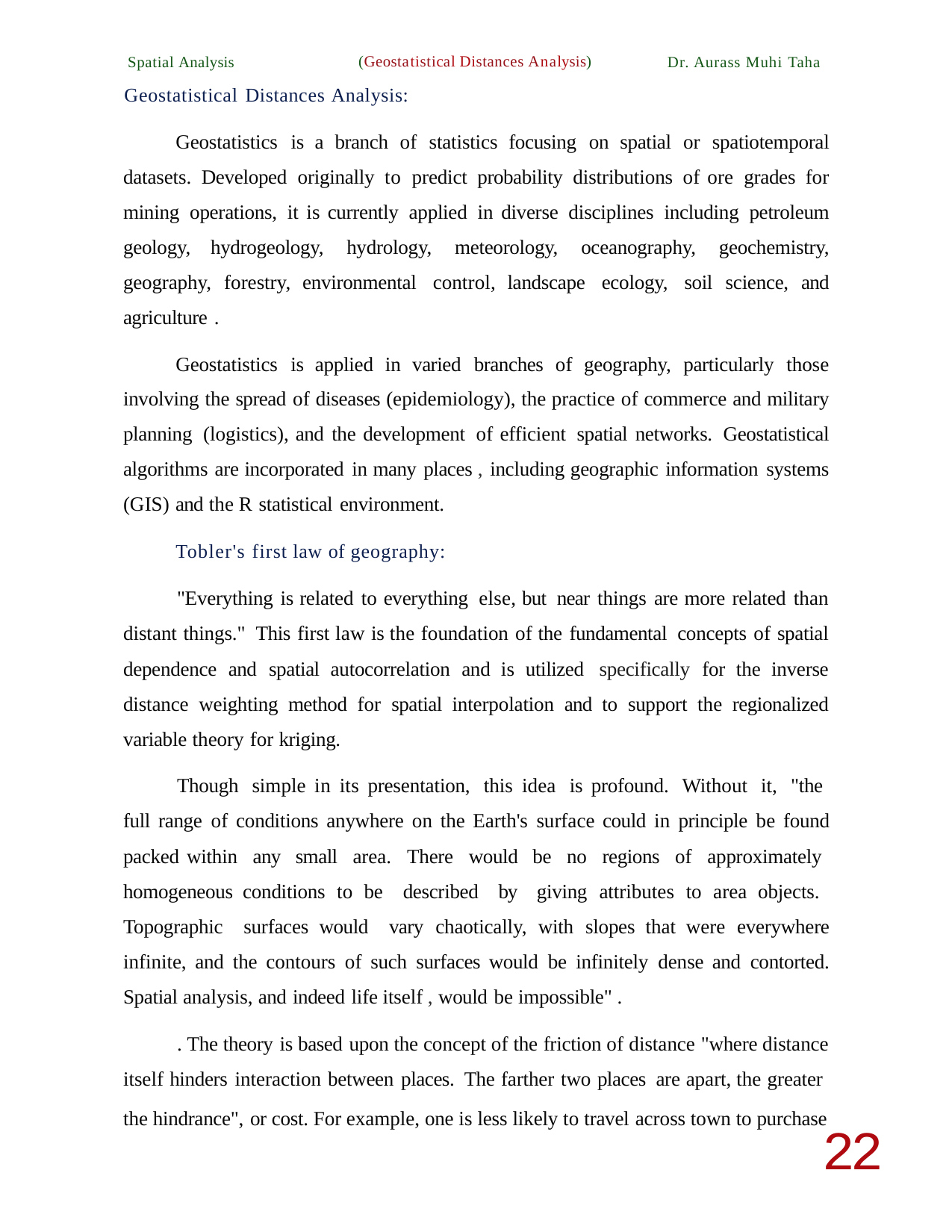

(Geostatistical Distances Analysis)
Spatial Analysis
Dr. Aurass Muhi Taha
Geostatistical Distances Analysis:

Geostatistics  is  a  branch  of  statistics  focusing  on  spatial  or  spatiotemporal datasets.  Developed  originally  to  predict  probability  distributions  of ore  grades  for mining  operations,  it is currently  applied  in diverse  disciplines  including  petroleum geology,   hydrogeology,    hydrology,    meteorology,    oceanography,    geochemistry, geography,  forestry,  environmental   control,  landscape   ecology,   soil  science,  and agriculture .

Geostatistics  is  applied  in  varied  branches  of  geography,  particularly  those involving the spread of diseases (epidemiology), the practice of commerce and military planning  (logistics), and the development  of efficient  spatial networks.  Geostatistical algorithms are incorporated in many places , including geographic information systems (GIS) and the R statistical environment.

Tobler's first law of geography:

"Everything is related to everything  else, but  near things are more related than distant things."  This first law is the foundation of the fundamental  concepts of spatial dependence  and  spatial  autocorrelation  and  is  utilized   specifically  for  the  inverse distance  weighting  method  for  spatial  interpolation  and  to  support  the  regionalized variable theory for kriging.

Though  simple in its presentation,  this idea  is profound.  Without  it,  "the  full range of conditions anywhere on the Earth's surface could in principle be found packed within  any  small  area.  There  would  be  no  regions  of  approximately  homogeneous conditions to be  described  by  giving attributes to area objects.  Topographic  surfaces would  vary chaotically, with slopes that were everywhere infinite, and the contours of such surfaces would be infinitely dense and contorted. Spatial analysis, and indeed life itself , would be impossible" .

. The theory is based upon the concept of the friction of distance "where distance itself hinders interaction between places.  The farther two places  are apart, the greater
the hindrance", or cost. For example, one is less likely to travel across town to purchase
22